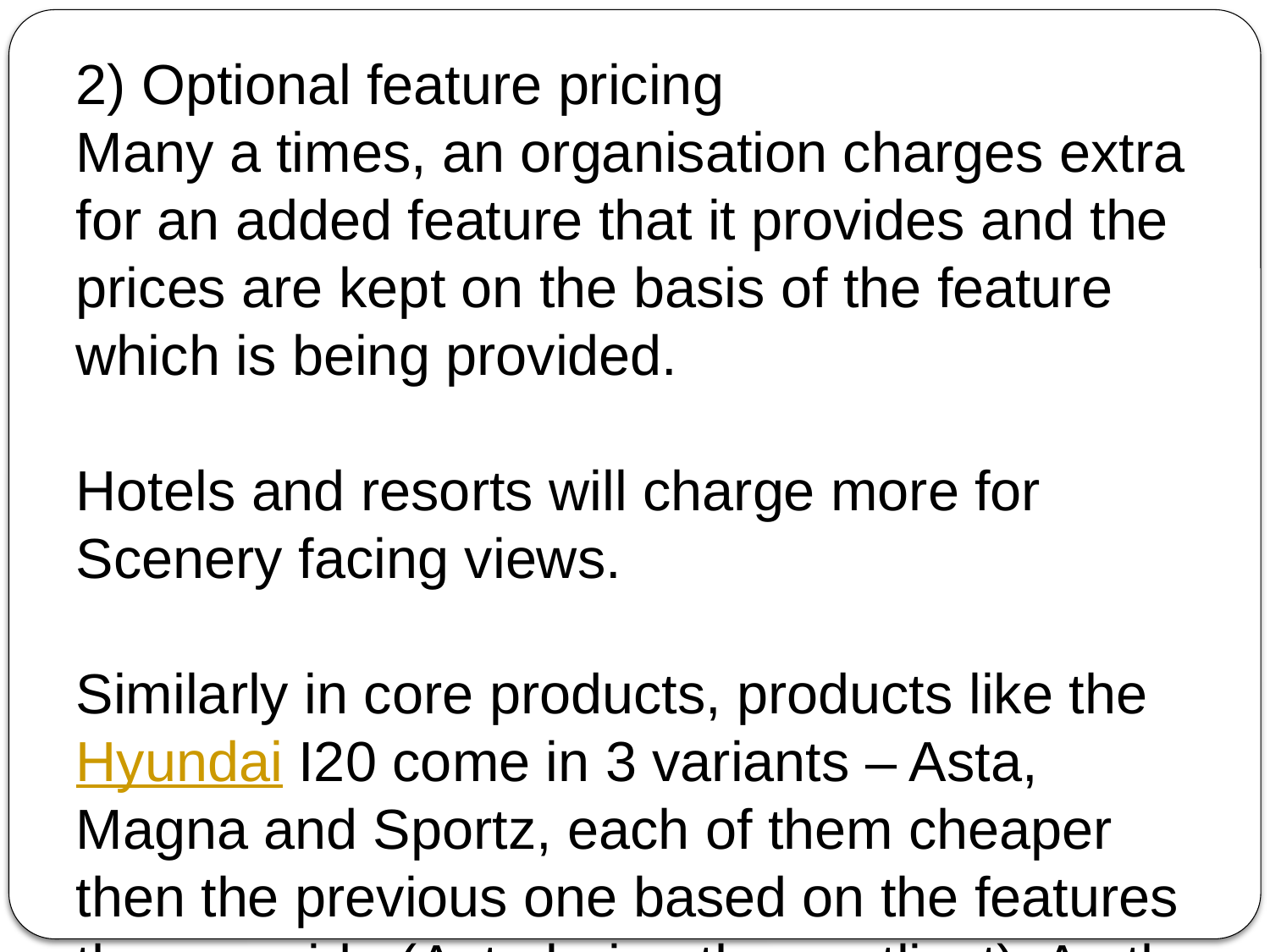

2) Optional feature pricing
Many a times, an organisation charges extra for an added feature that it provides and the prices are kept on the basis of the feature which is being provided.

Hotels and resorts will charge more for Scenery facing views.

Similarly in core products, products like the Hyundai I20 come in 3 variants – Asta, Magna and Sportz, each of them cheaper then the previous one based on the features they provide (Asta being the costliest). As the features increase, so thus the pricing.